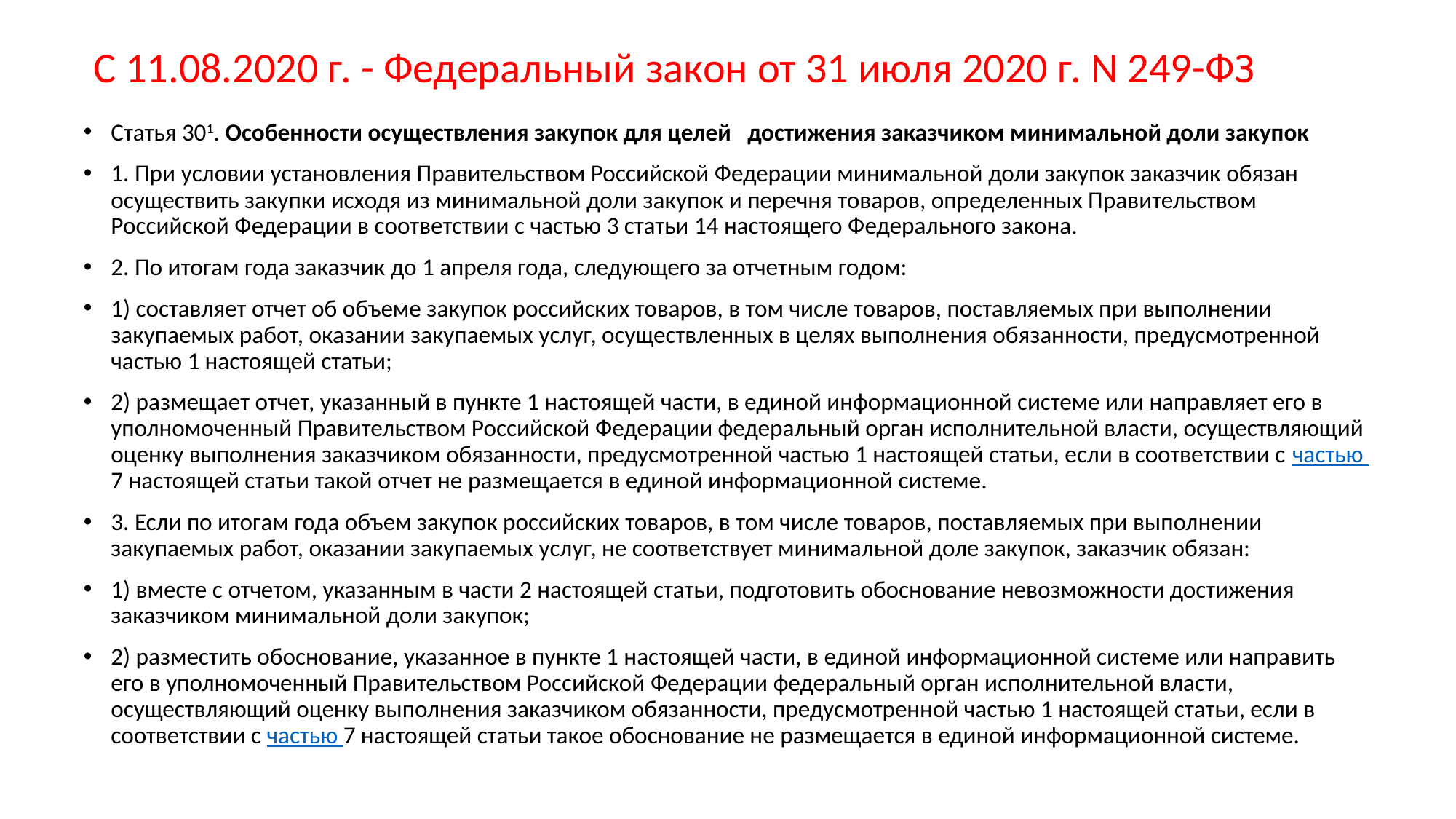

# С 11.08.2020 г. - Федеральный закон от 31 июля 2020 г. N 249-ФЗ
Статья 301. Особенности осуществления закупок для целей   достижения заказчиком минимальной доли закупок
1. При условии установления Правительством Российской Федерации минимальной доли закупок заказчик обязан осуществить закупки исходя из минимальной доли закупок и перечня товаров, определенных Правительством Российской Федерации в соответствии с частью 3 статьи 14 настоящего Федерального закона.
2. По итогам года заказчик до 1 апреля года, следующего за отчетным годом:
1) составляет отчет об объеме закупок российских товаров, в том числе товаров, поставляемых при выполнении закупаемых работ, оказании закупаемых услуг, осуществленных в целях выполнения обязанности, предусмотренной частью 1 настоящей статьи;
2) размещает отчет, указанный в пункте 1 настоящей части, в единой информационной системе или направляет его в уполномоченный Правительством Российской Федерации федеральный орган исполнительной власти, осуществляющий оценку выполнения заказчиком обязанности, предусмотренной частью 1 настоящей статьи, если в соответствии с частью 7 настоящей статьи такой отчет не размещается в единой информационной системе.
3. Если по итогам года объем закупок российских товаров, в том числе товаров, поставляемых при выполнении закупаемых работ, оказании закупаемых услуг, не соответствует минимальной доле закупок, заказчик обязан:
1) вместе с отчетом, указанным в части 2 настоящей статьи, подготовить обоснование невозможности достижения заказчиком минимальной доли закупок;
2) разместить обоснование, указанное в пункте 1 настоящей части, в единой информационной системе или направить его в уполномоченный Правительством Российской Федерации федеральный орган исполнительной власти, осуществляющий оценку выполнения заказчиком обязанности, предусмотренной частью 1 настоящей статьи, если в соответствии с частью 7 настоящей статьи такое обоснование не размещается в единой информационной системе.